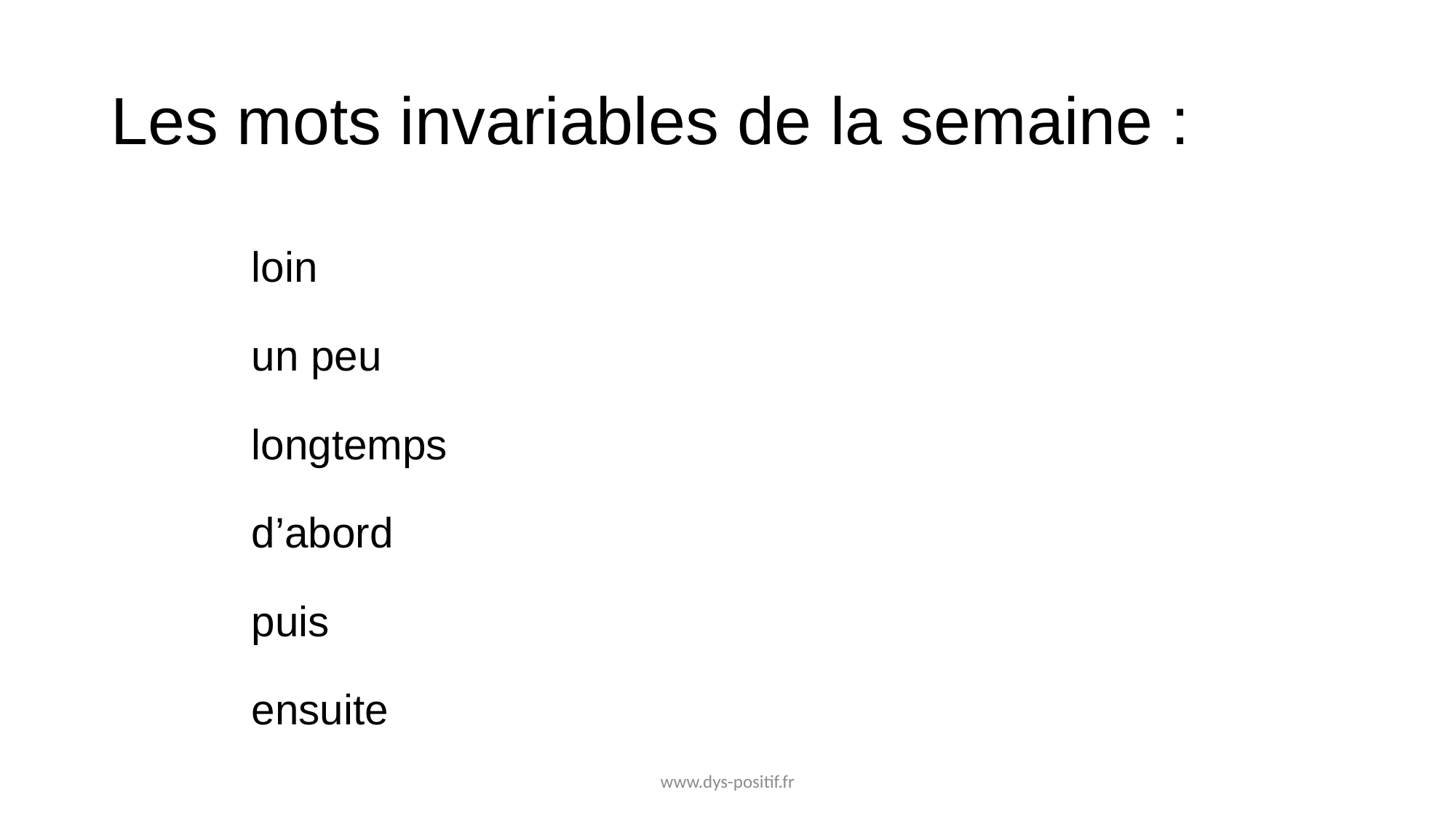

# Les mots invariables de la semaine :
loin
un peu
longtemps
d’abord
puis
ensuite

www.dys-positif.fr